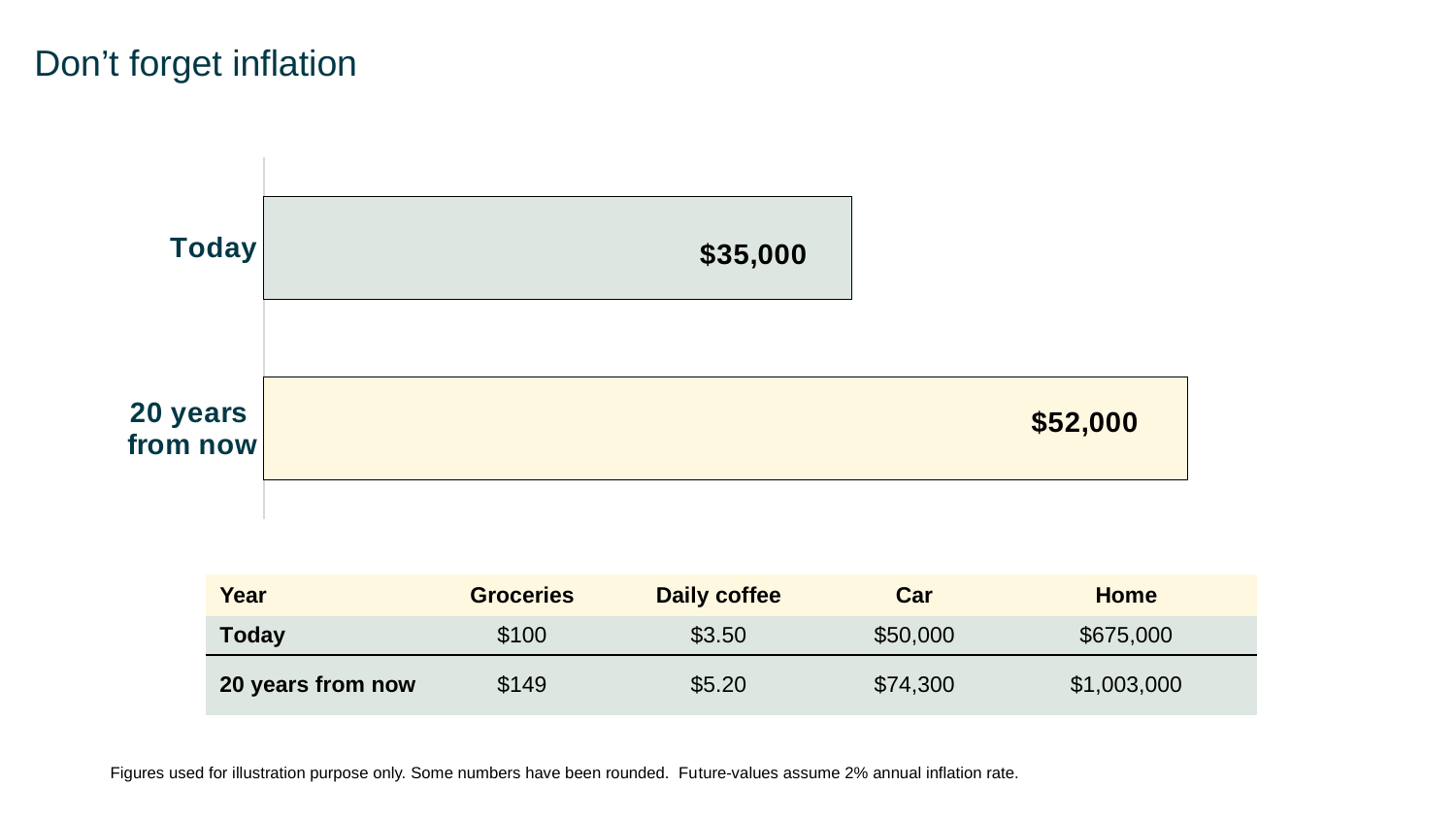

Don’t forget inflation

### Chart

| Category | Series 1 |
|---|---|
| 20 years
from now | 55000.0 |
| Today | 35000.0 |
| Year | Groceries | Daily coffee | Car | Home |
| --- | --- | --- | --- | --- |
| Today | $100 | $3.50 | $50,000 | $675,000 |
| 20 years from now | $149 | $5.20 | $74,300 | $1,003,000 |
Figures used for illustration purpose only. Some numbers have been rounded.  Future-values assume 2% annual inflation rate.